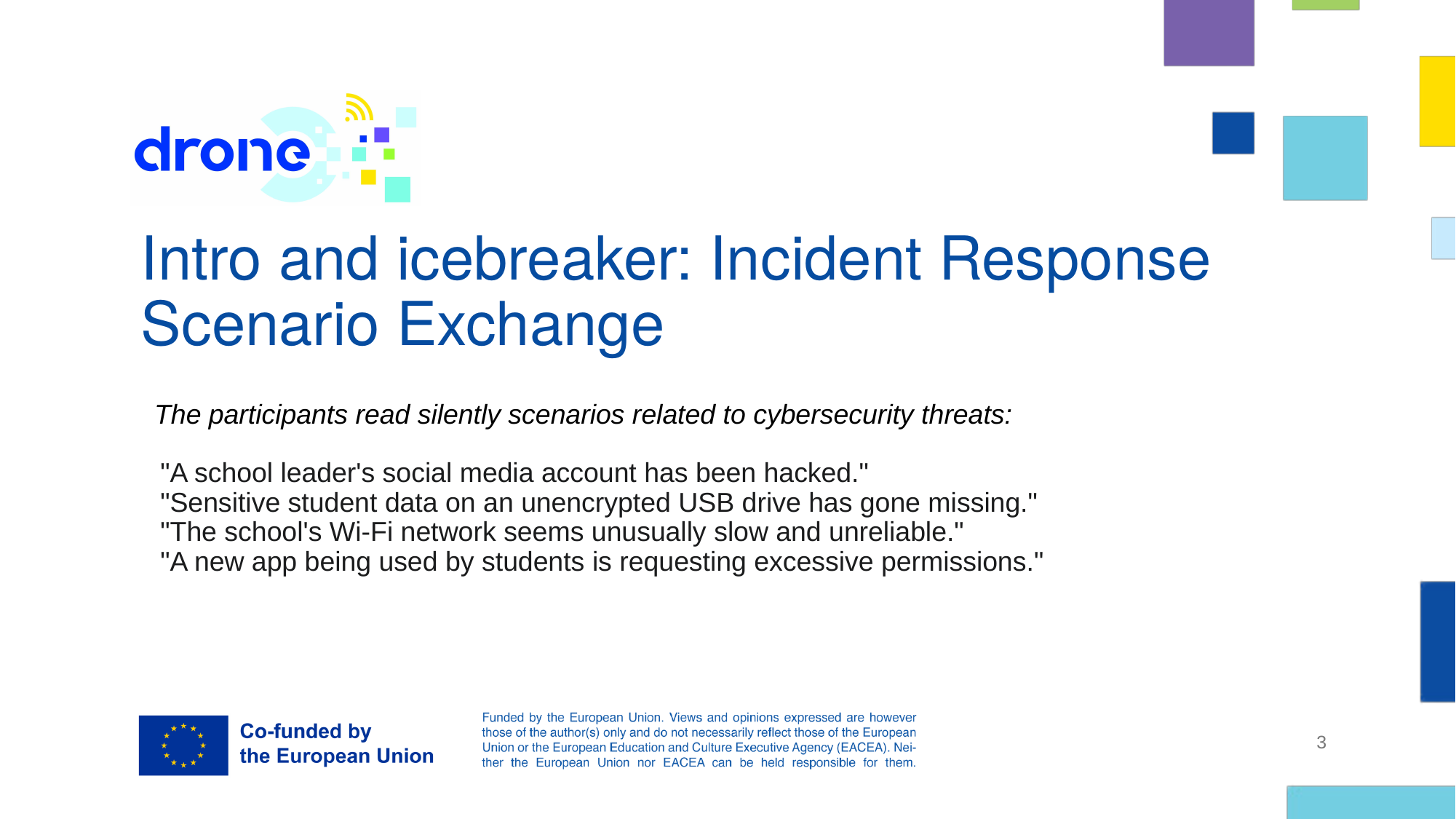

# Intro and icebreaker: Incident Response Scenario Exchange

The participants read silently scenarios related to cybersecurity threats:

"A school leader's social media account has been hacked."
"Sensitive student data on an unencrypted USB drive has gone missing."
"The school's Wi-Fi network seems unusually slow and unreliable."
"A new app being used by students is requesting excessive permissions."

3